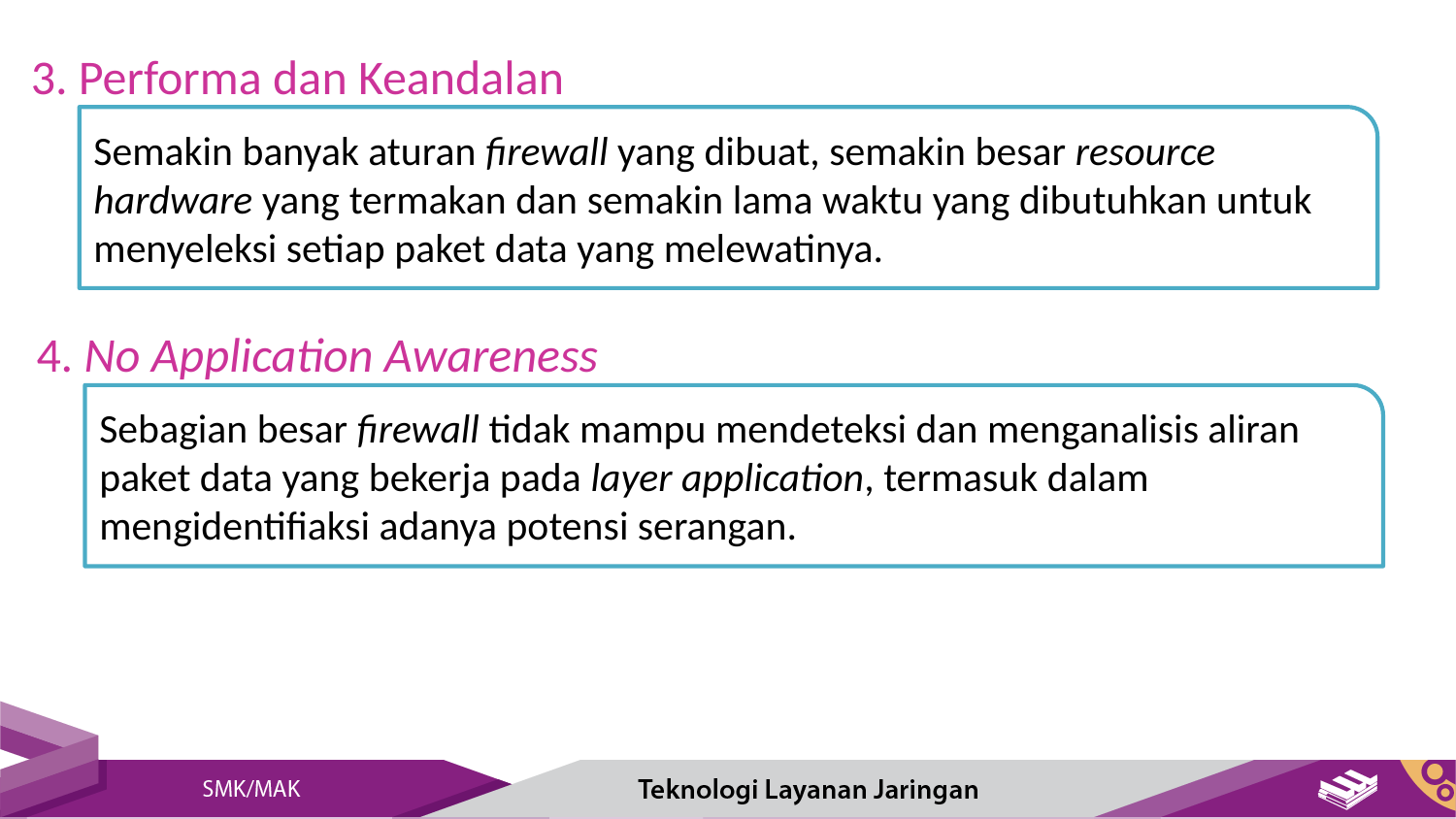

3. Performa dan Keandalan
Semakin banyak aturan firewall yang dibuat, semakin besar resource hardware yang termakan dan semakin lama waktu yang dibutuhkan untuk menyeleksi setiap paket data yang melewatinya.
4. No Application Awareness
Sebagian besar firewall tidak mampu mendeteksi dan menganalisis aliran paket data yang bekerja pada layer application, termasuk dalam mengidentifiaksi adanya potensi serangan.